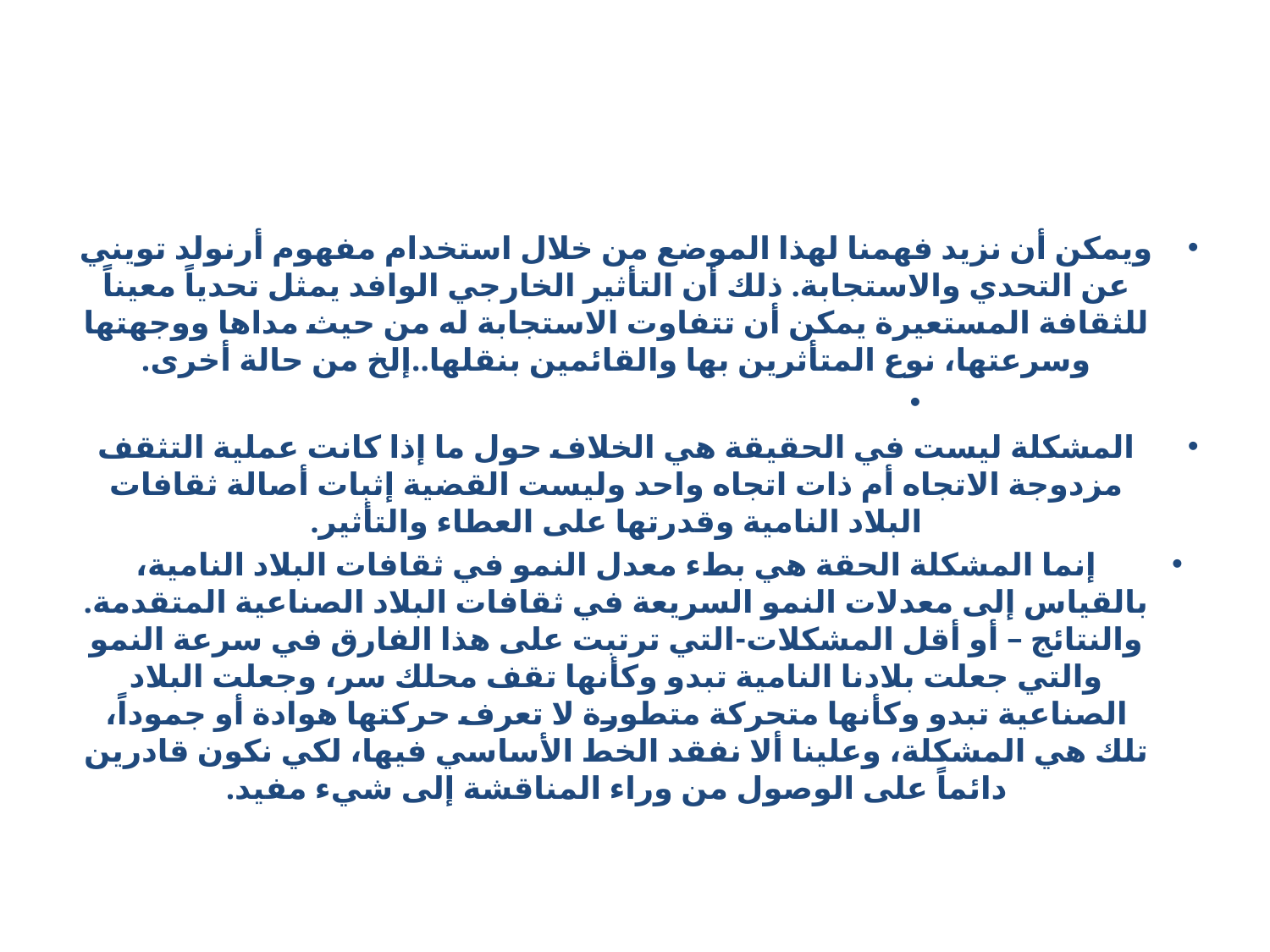

#
ويمكن أن نزيد فهمنا لهذا الموضع من خلال استخدام مفهوم أرنولد تويني عن التحدي والاستجابة. ذلك أن التأثير الخارجي الوافد يمثل تحدياً معيناً للثقافة المستعيرة يمكن أن تتفاوت الاستجابة له من حيث مداها ووجهتها وسرعتها، نوع المتأثرين بها والقائمين بنقلها..إلخ من حالة أخرى.

المشكلة ليست في الحقيقة هي الخلاف حول ما إذا كانت عملية التثقف مزدوجة الاتجاه أم ذات اتجاه واحد وليست القضية إثبات أصالة ثقافات البلاد النامية وقدرتها على العطاء والتأثير.
إنما المشكلة الحقة هي بطء معدل النمو في ثقافات البلاد النامية، بالقياس إلى معدلات النمو السريعة في ثقافات البلاد الصناعية المتقدمة. والنتائج – أو أقل المشكلات-التي ترتبت على هذا الفارق في سرعة النمو والتي جعلت بلادنا النامية تبدو وكأنها تقف محلك سر، وجعلت البلاد الصناعية تبدو وكأنها متحركة متطورة لا تعرف حركتها هوادة أو جموداً، تلك هي المشكلة، وعلينا ألا نفقد الخط الأساسي فيها، لكي نكون قادرين دائماً على الوصول من وراء المناقشة إلى شيء مفيد.